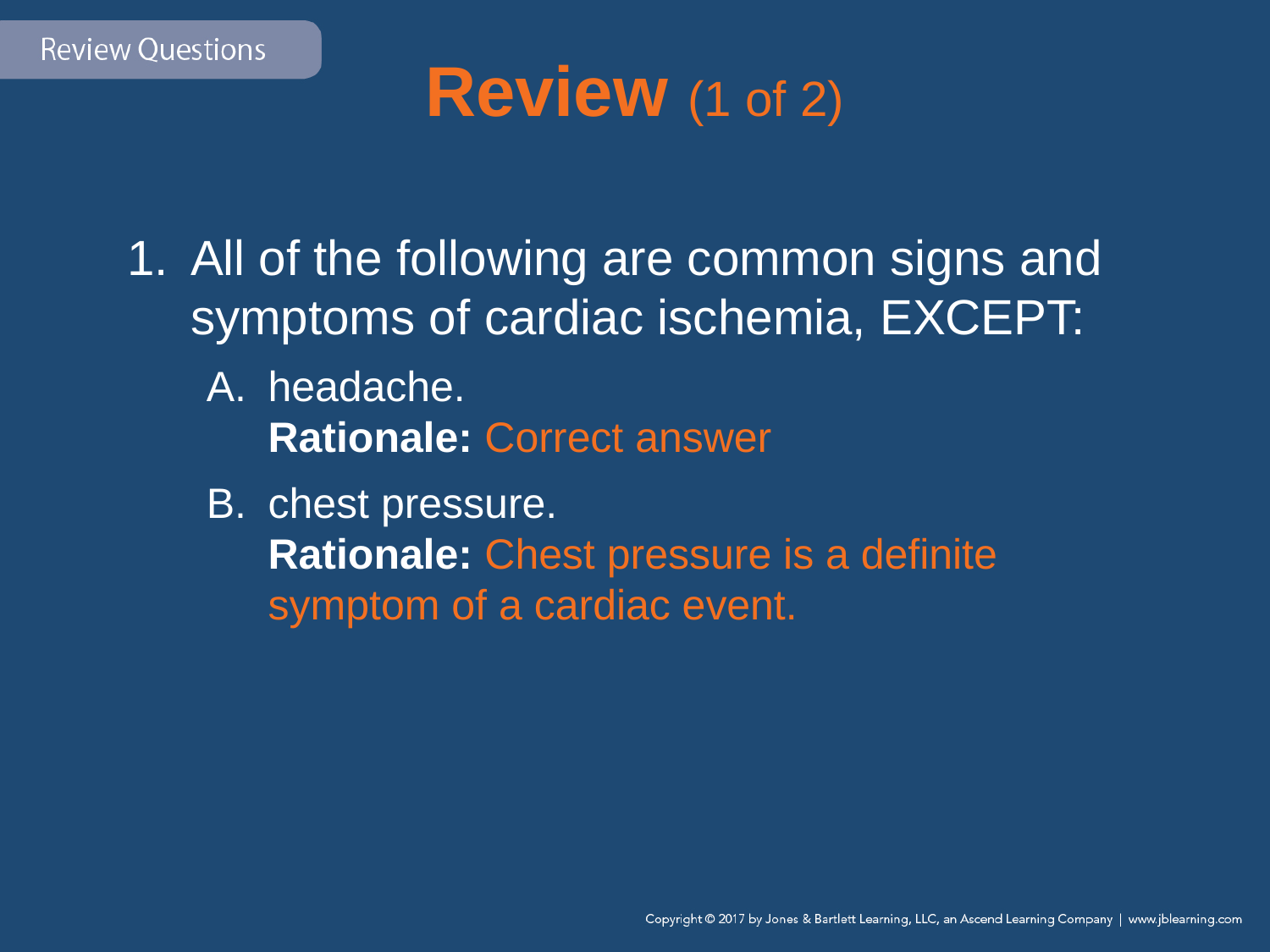

# Review (1 of 2)
All of the following are common signs and symptoms of cardiac ischemia, EXCEPT:
headache.
Rationale: Correct answer
chest pressure.
Rationale: Chest pressure is a definite symptom of a cardiac event.